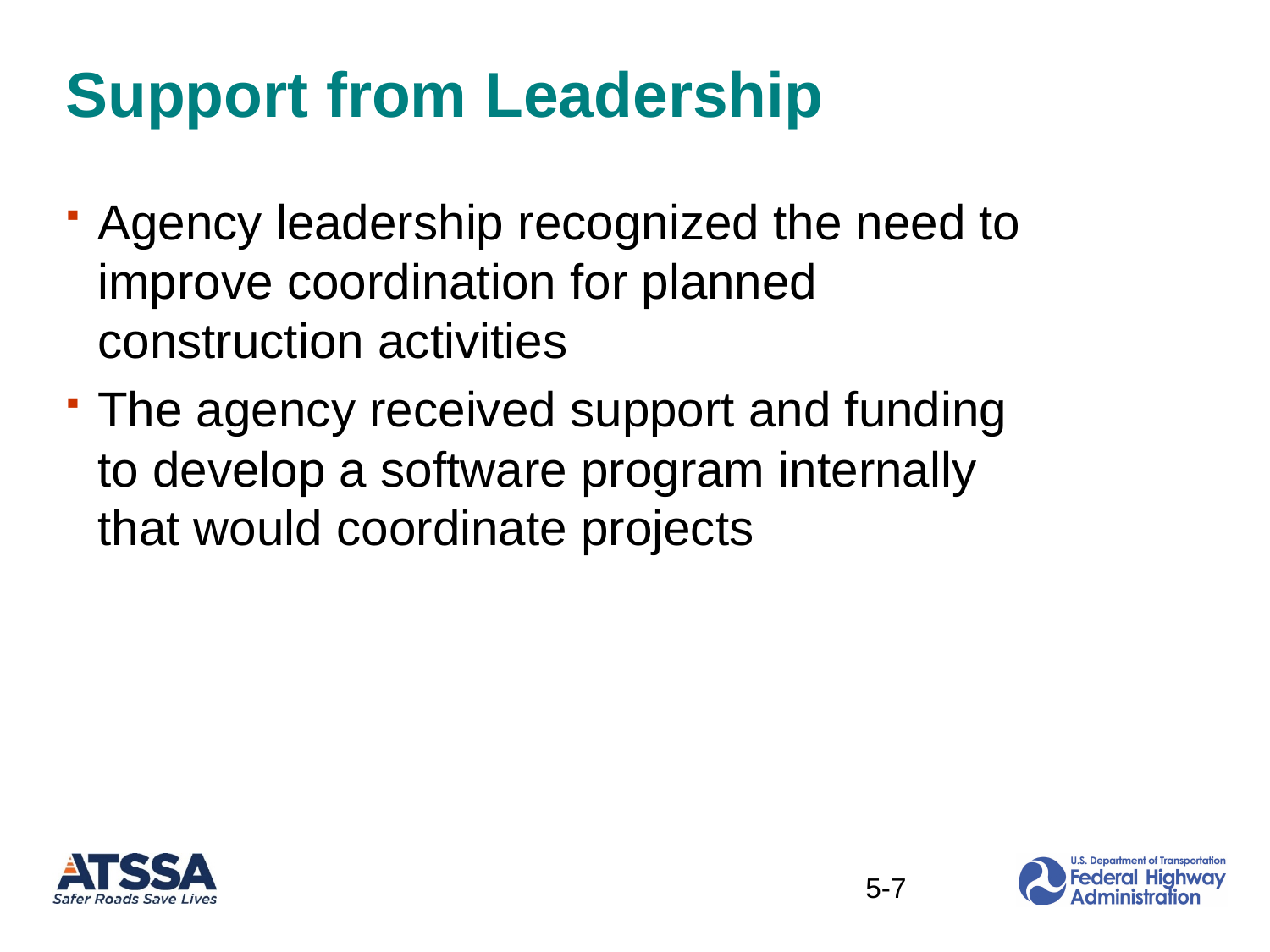

# Support from Leadership
Agency leadership recognized the need to improve coordination for planned construction activities
The agency received support and funding to develop a software program internally that would coordinate projects